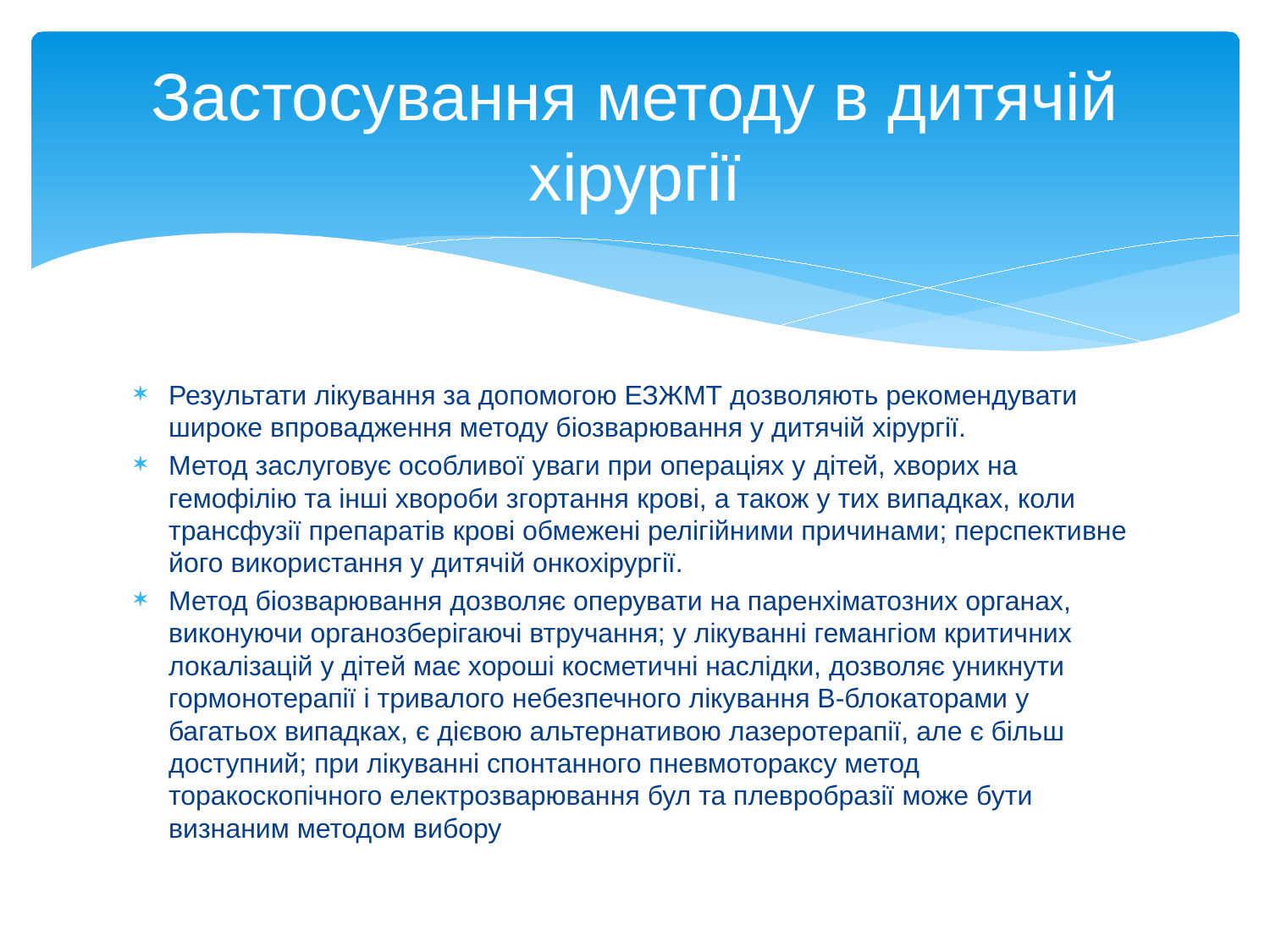

# Застосування методу в дитячій хірургії
Результати лікування за допомогою ЕЗЖМТ дозволяють рекомендувати широке впровадження методу біозварювання у дитячій хірургії.
Метод заслуговує особливої уваги при операціях у дітей, хворих на гемофілію та інші хвороби згортання крові, а також у тих випадках, коли трансфузії препаратів крові обмежені релігійними причинами; перспективне його використання у дитячій онкохірургії.
Метод біозварювання дозволяє оперувати на паренхіматозних органах, виконуючи органозберігаючі втручання; у лікуванні гемангіом критичних локалізацій у дітей має хороші косметичні наслідки, дозволяє уникнути гормонотерапії і тривалого небезпечного лікування В-блокаторами у багатьох випадках, є дієвою альтернативою лазеротерапії, але є більш доступний; при лікуванні спонтанного пневмотораксу метод торакоскопічного електрозварювання бул та плевробразії може бути визнаним методом вибору